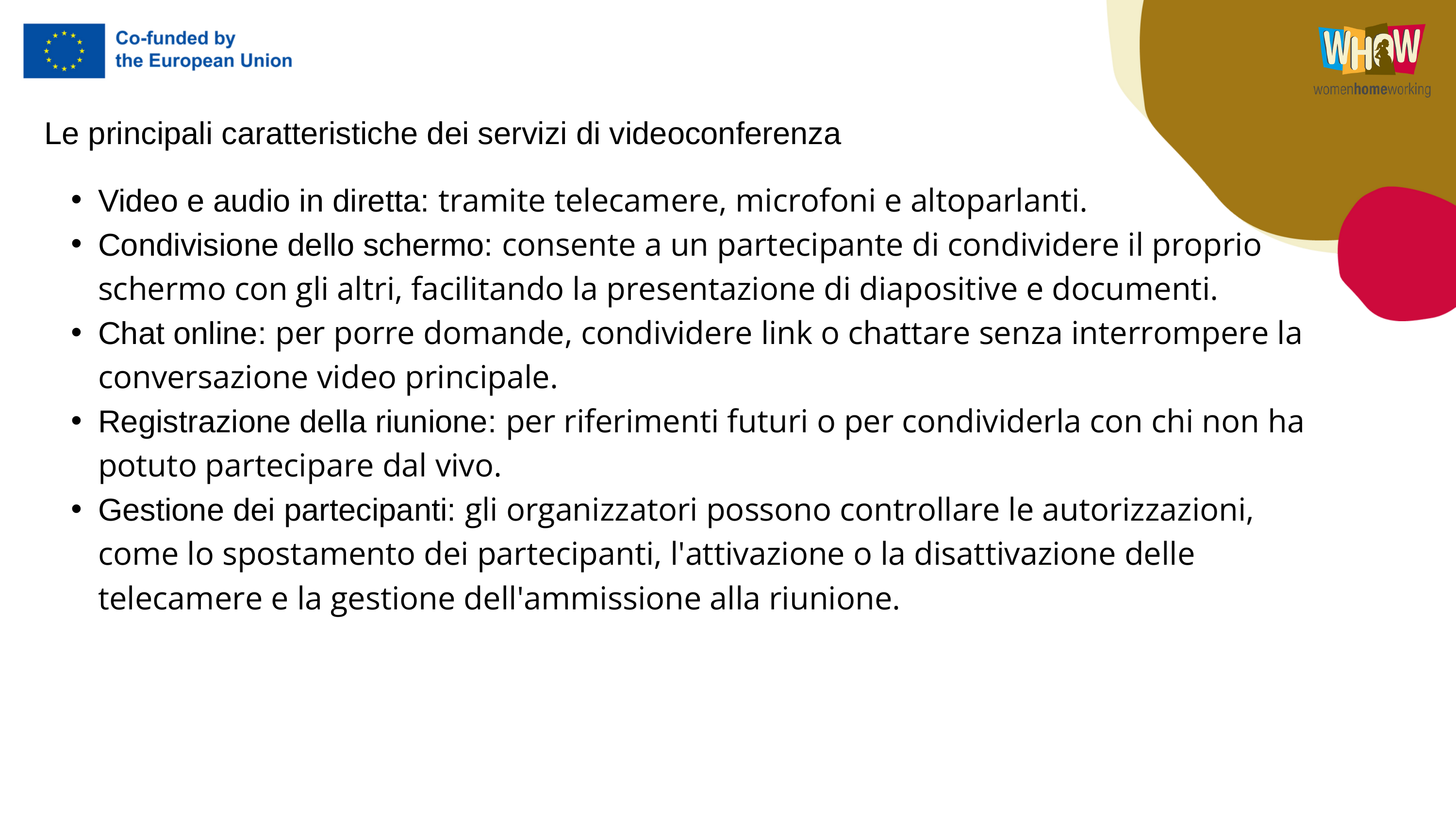

Le principali caratteristiche dei servizi di videoconferenza
Video e audio in diretta: tramite telecamere, microfoni e altoparlanti.
Condivisione dello schermo: consente a un partecipante di condividere il proprio schermo con gli altri, facilitando la presentazione di diapositive e documenti.
Chat online: per porre domande, condividere link o chattare senza interrompere la conversazione video principale.
Registrazione della riunione: per riferimenti futuri o per condividerla con chi non ha potuto partecipare dal vivo.
Gestione dei partecipanti: gli organizzatori possono controllare le autorizzazioni, come lo spostamento dei partecipanti, l'attivazione o la disattivazione delle telecamere e la gestione dell'ammissione alla riunione.